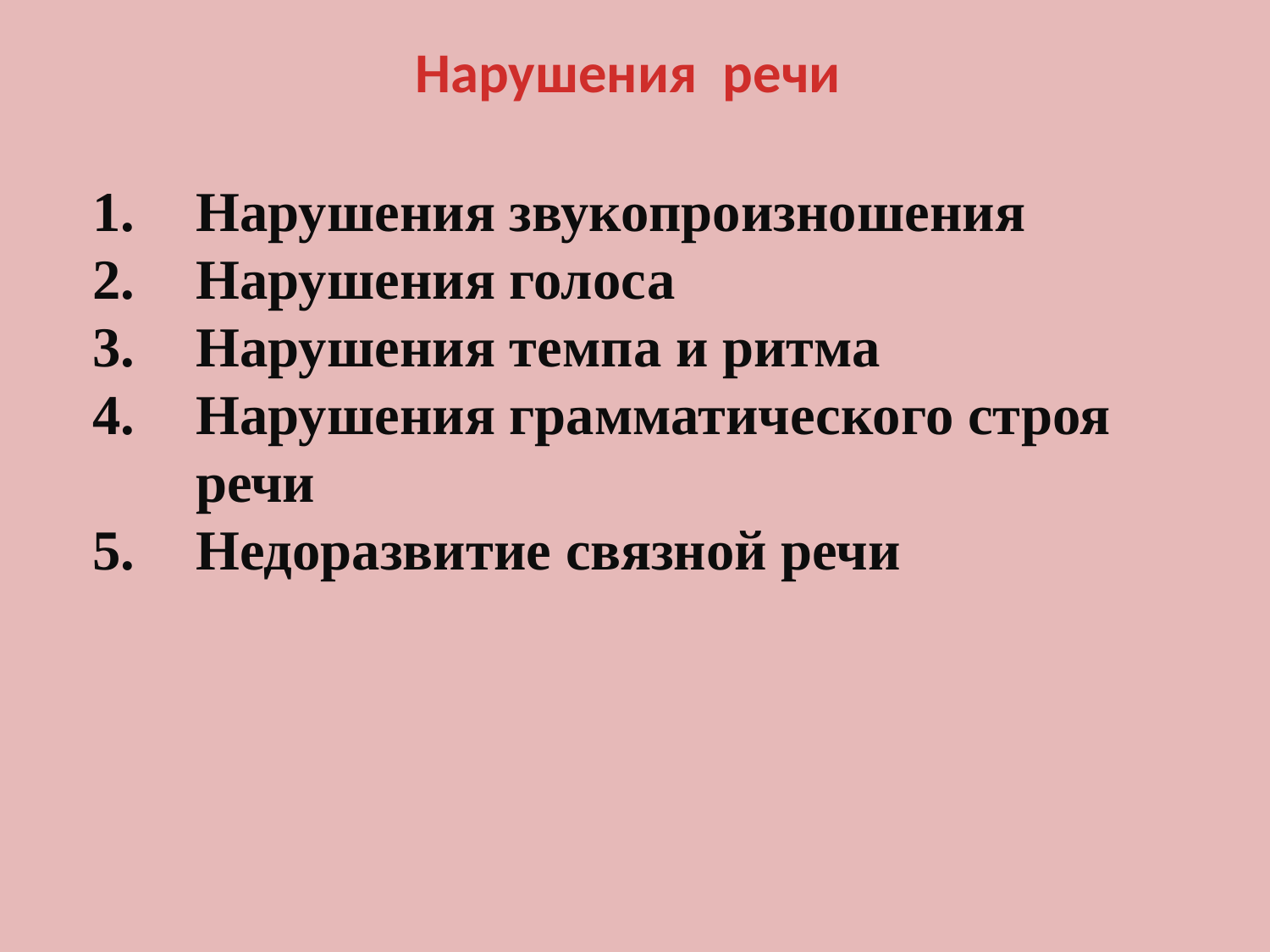

Нарушения  речи
Нарушения звукопроизношения
Нарушения голоса
Нарушения темпа и ритма
Нарушения грамматического строя речи
Недоразвитие связной речи